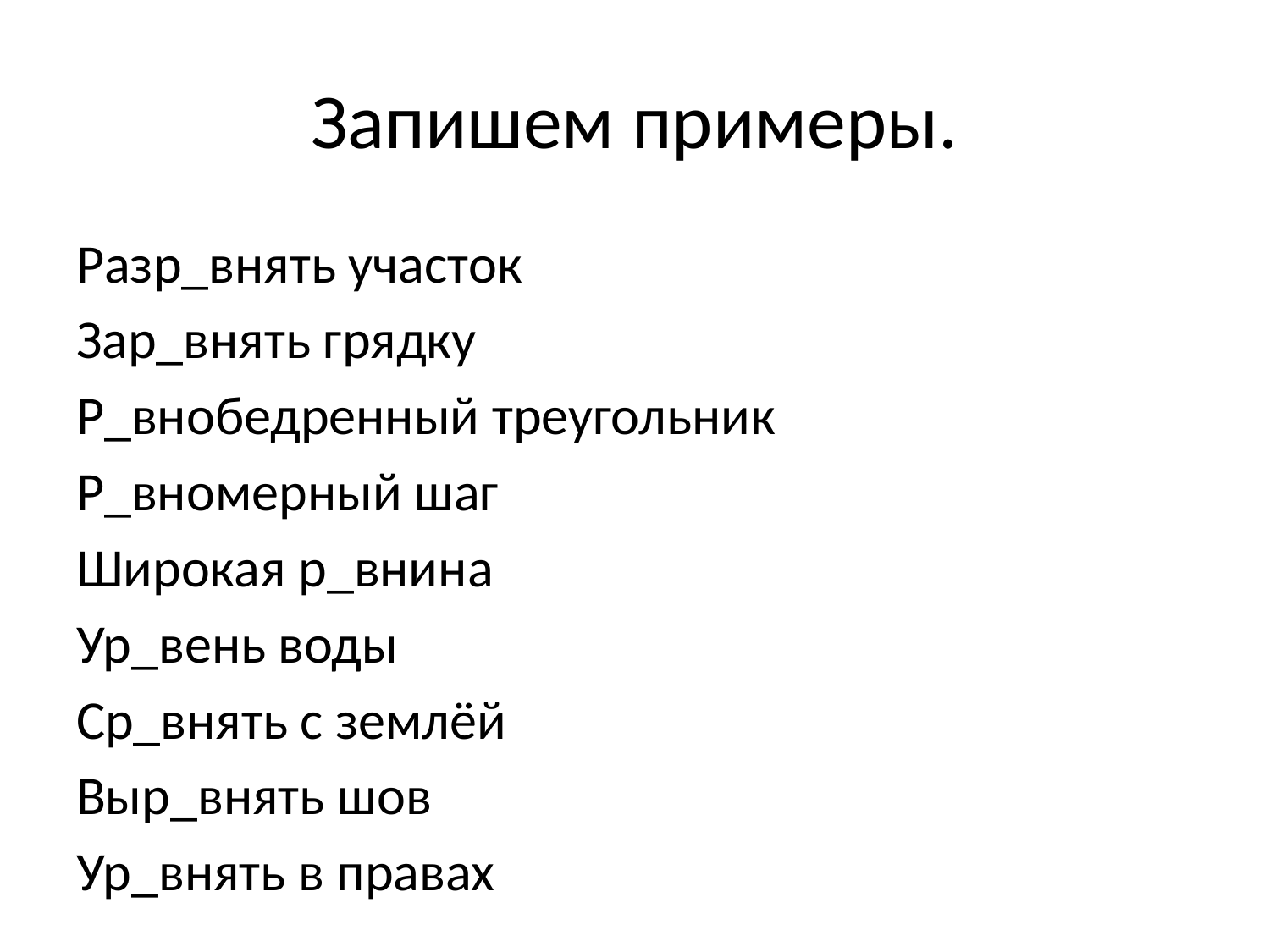

# Запишем примеры.
Разр_внять участок
Зар_внять грядку
Р_внобедренный треугольник
Р_вномерный шаг
Широкая р_внина
Ур_вень воды
Ср_внять с землёй
Выр_внять шов
Ур_внять в правах